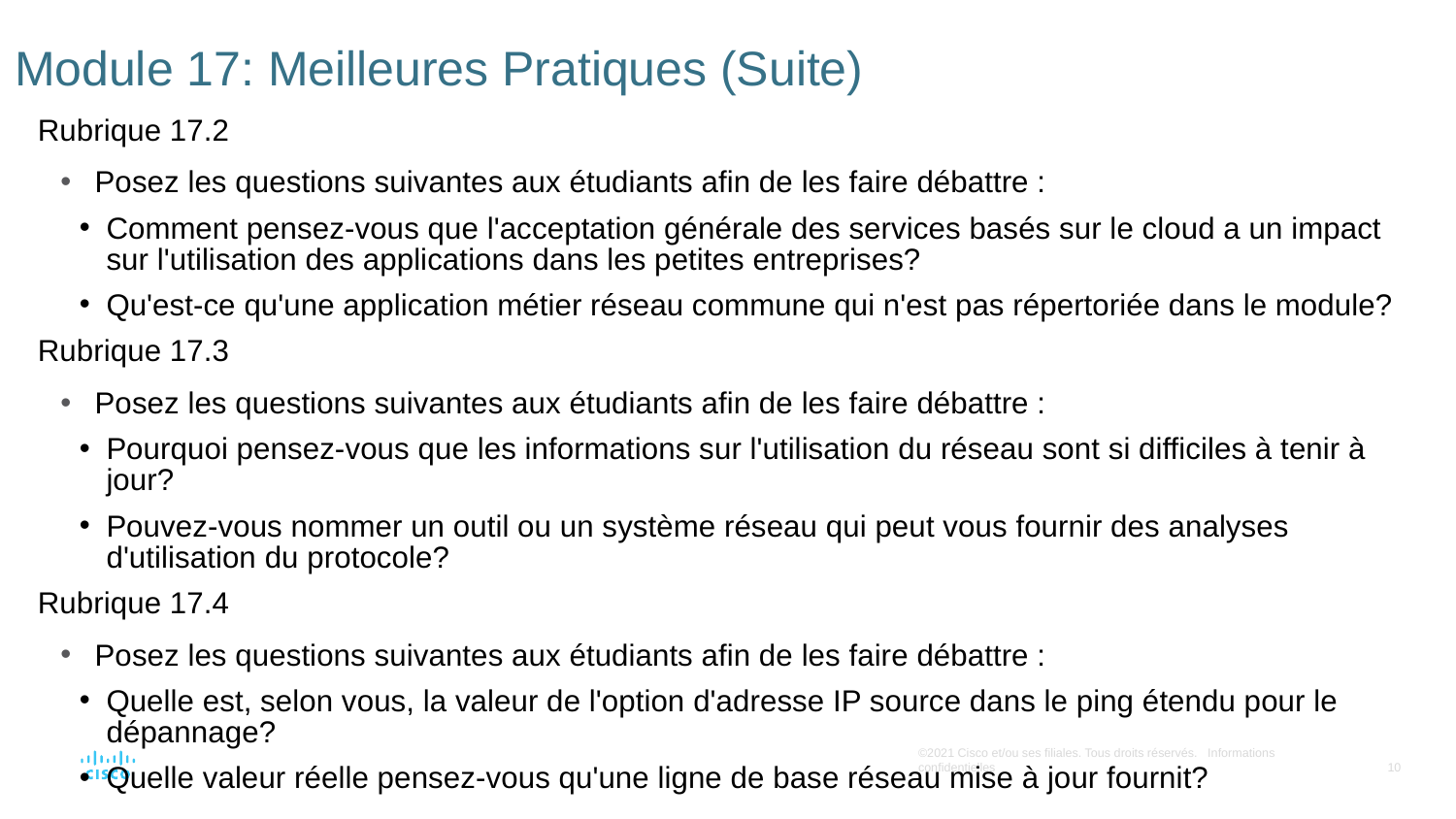

# Module 17: Meilleures Pratiques (Suite)
Rubrique 17.2
Posez les questions suivantes aux étudiants afin de les faire débattre :
Comment pensez-vous que l'acceptation générale des services basés sur le cloud a un impact sur l'utilisation des applications dans les petites entreprises?
Qu'est-ce qu'une application métier réseau commune qui n'est pas répertoriée dans le module?
Rubrique 17.3
Posez les questions suivantes aux étudiants afin de les faire débattre :
Pourquoi pensez-vous que les informations sur l'utilisation du réseau sont si difficiles à tenir à jour?
Pouvez-vous nommer un outil ou un système réseau qui peut vous fournir des analyses d'utilisation du protocole?
Rubrique 17.4
Posez les questions suivantes aux étudiants afin de les faire débattre :
Quelle est, selon vous, la valeur de l'option d'adresse IP source dans le ping étendu pour le dépannage?
Quelle valeur réelle pensez-vous qu'une ligne de base réseau mise à jour fournit?